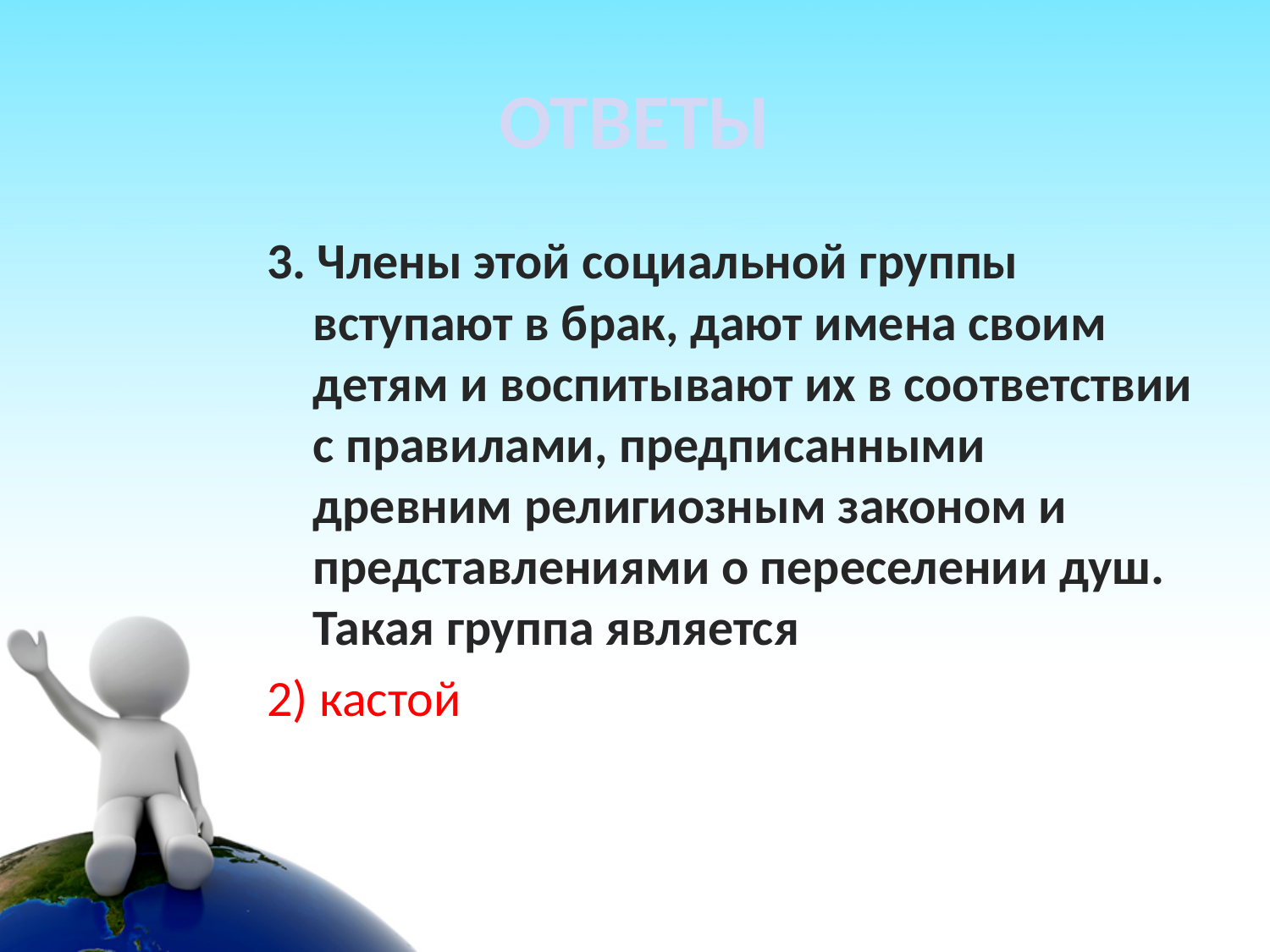

# ОТВЕТЫ
3. Члены этой социальной группы вступают в брак, дают имена своим детям и воспитывают их в соответствии с правилами, предписанными древним религиозным законом и представлениями о переселении душ. Такая группа является
2) кастой